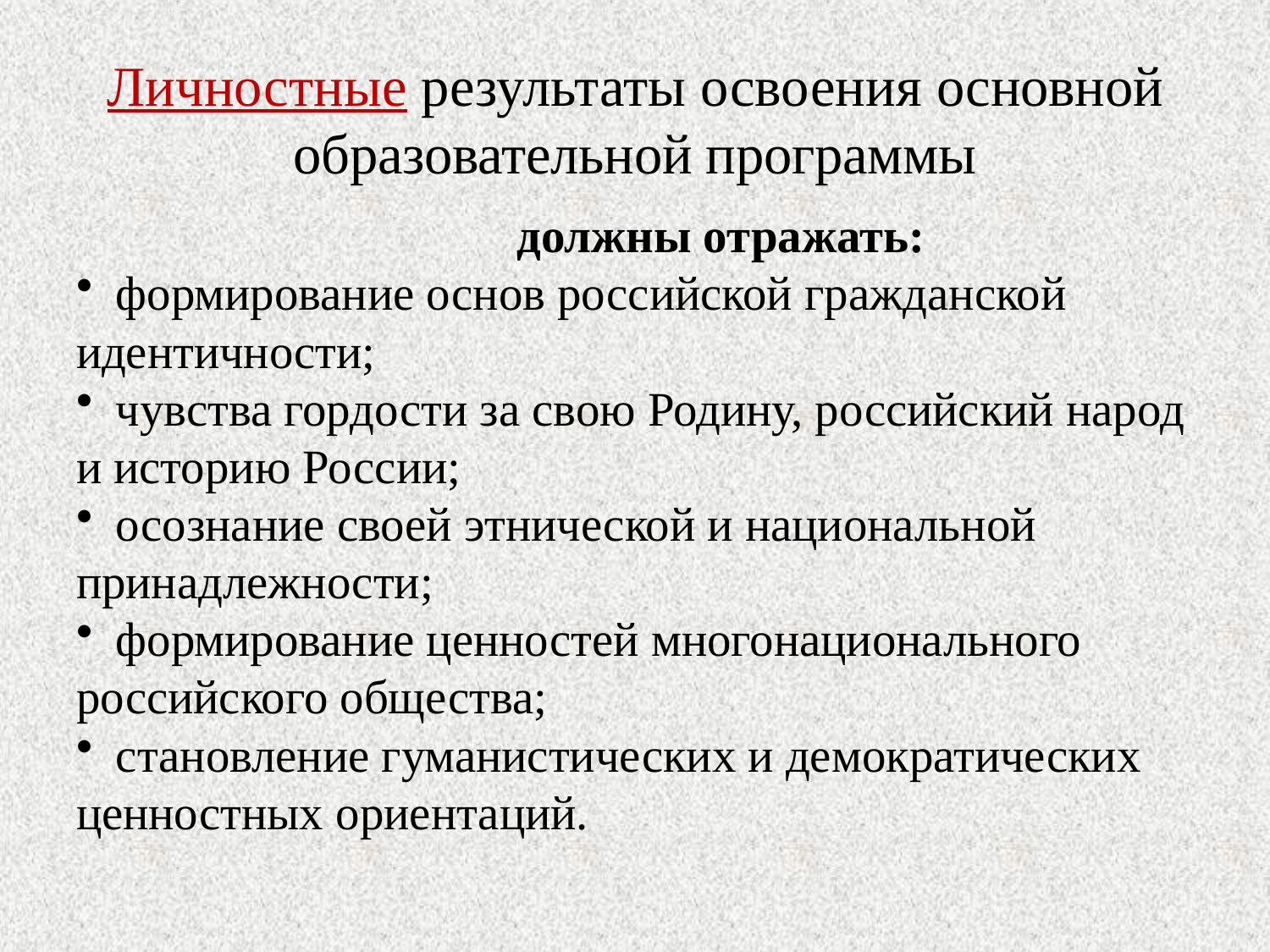

# Личностные результаты освоения основной образовательной программы
должны отражать:
  формирование основ российской гражданской идентичности;
  чувства гордости за свою Родину, российский народ и историю России;
  осознание своей этнической и национальной принадлежности;
  формирование ценностей многонационального российского общества;
  становление гуманистических и демократических ценностных ориентаций.